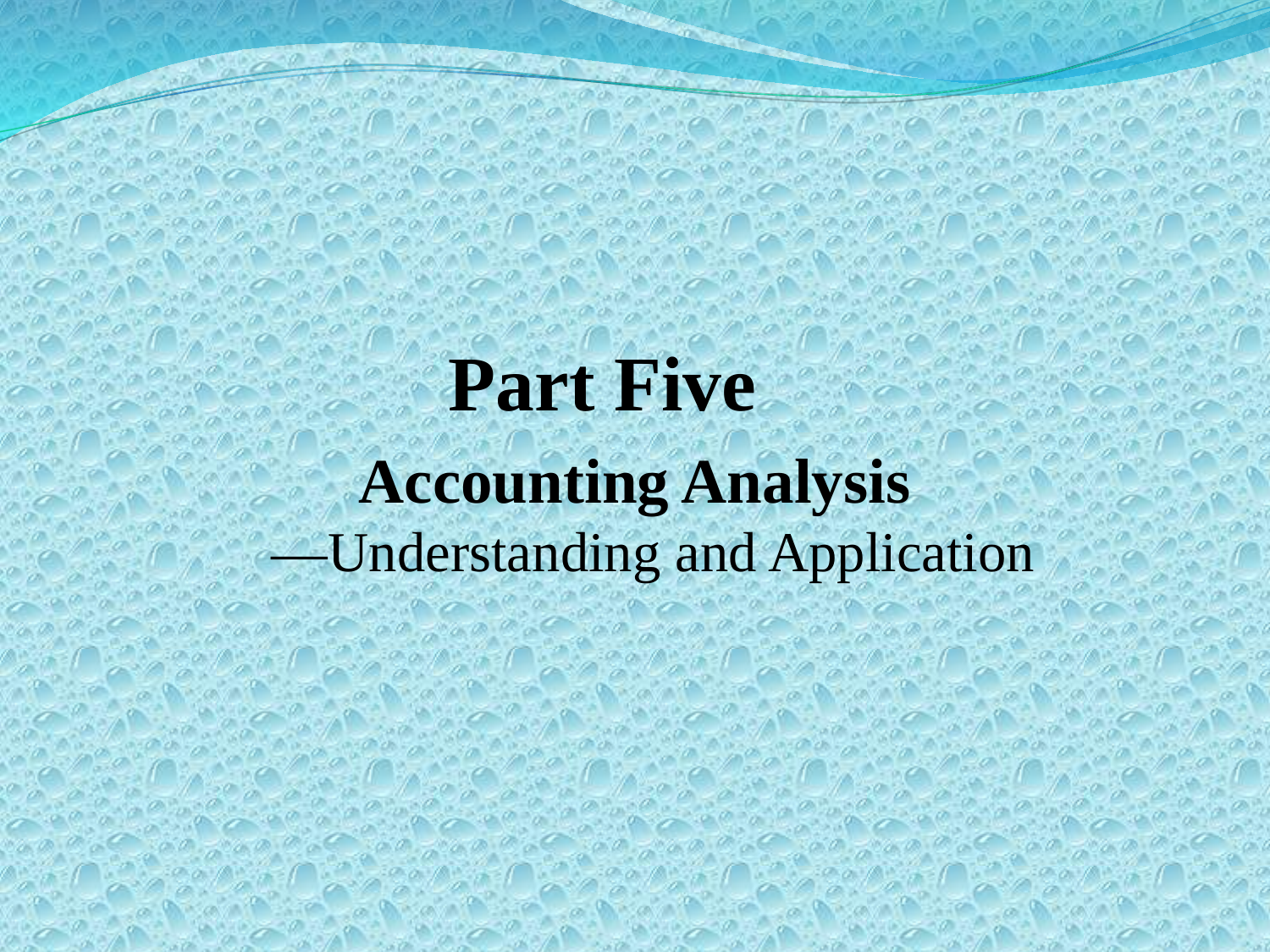

Part Five
Accounting Analysis
—Understanding and Application